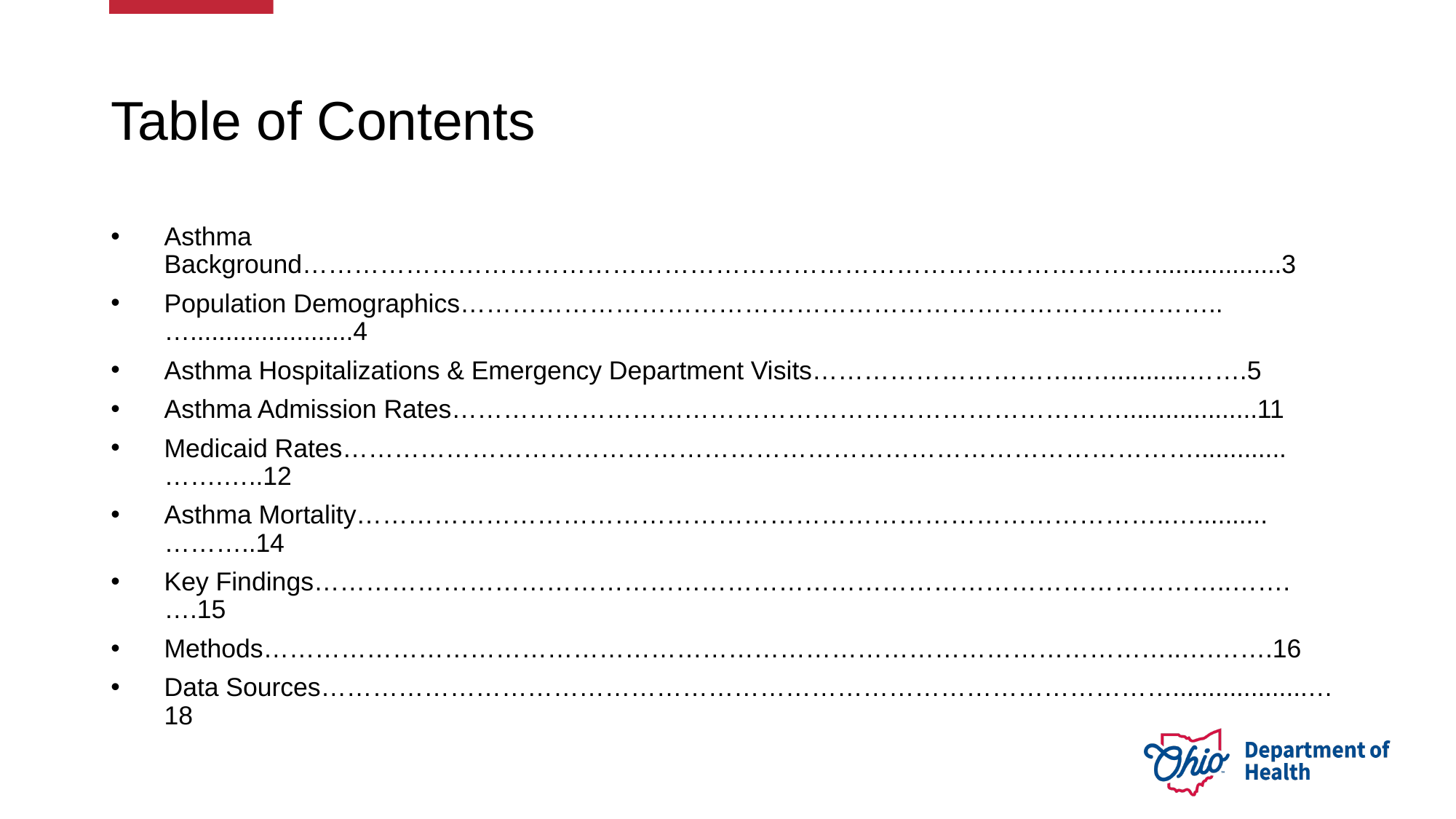

# Table of Contents
Asthma Background………………………………………………………………………………………..................3
Population Demographics……………………………………………………………………………..….......................4
Asthma Hospitalizations & Emergency Department Visits…………………………..…...........…….5
Asthma Admission Rates……………………………………………………………………...................11
Medicaid Rates……………………………………………………………………………………….............…….…..12
Asthma Mortality…………………………………………………………………………………..…..........………..14
Key Findings……………………………………………………………………………………………..…….….15
Methods……………………………………………………………………………………………..….…….16
Data Sources………………………………………………………………………………………...................…18